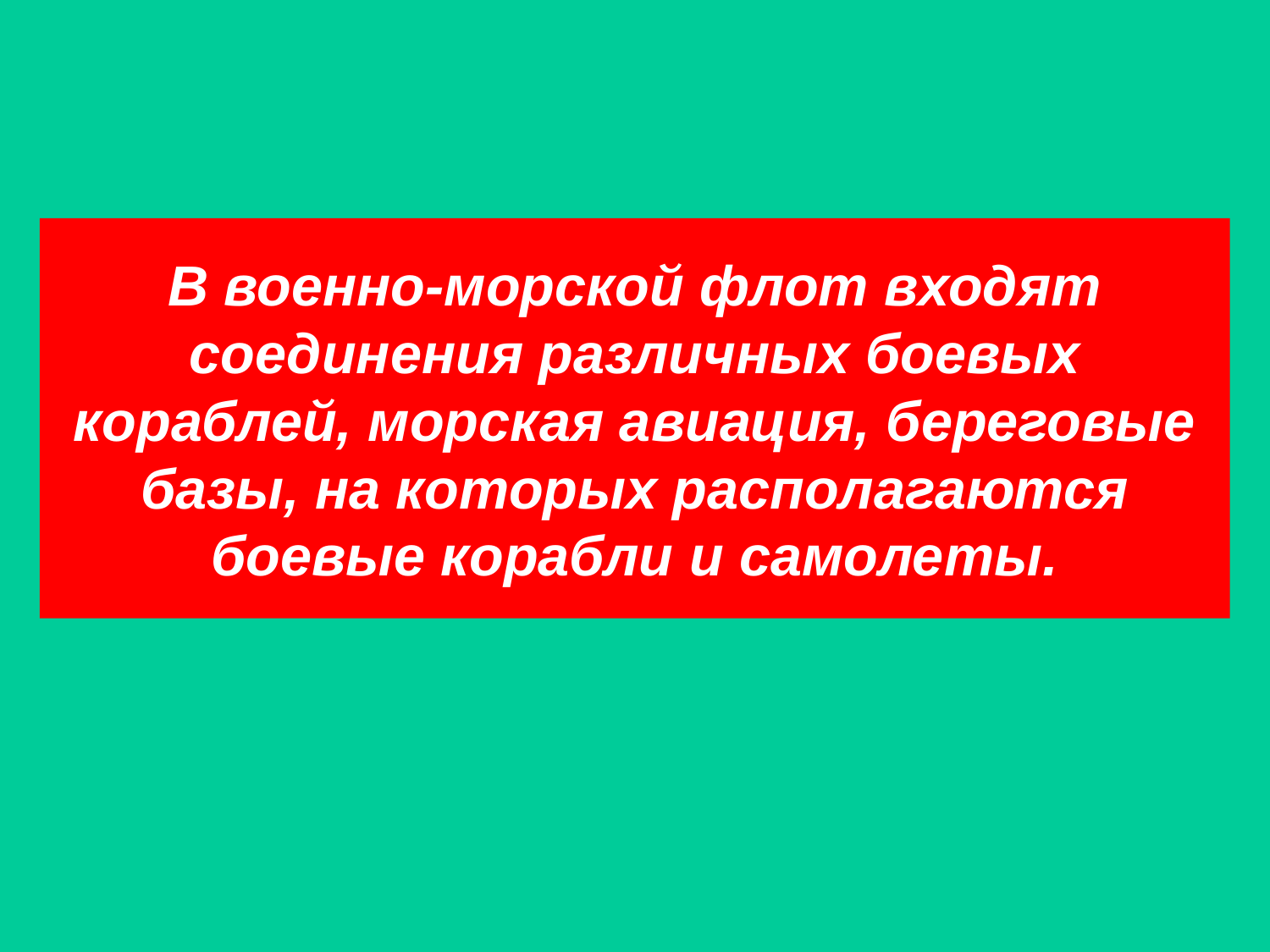

В военно-морской флот входят соединения различных боевых кораблей, морская авиация, береговые базы, на которых располагаются боевые корабли и самолеты.